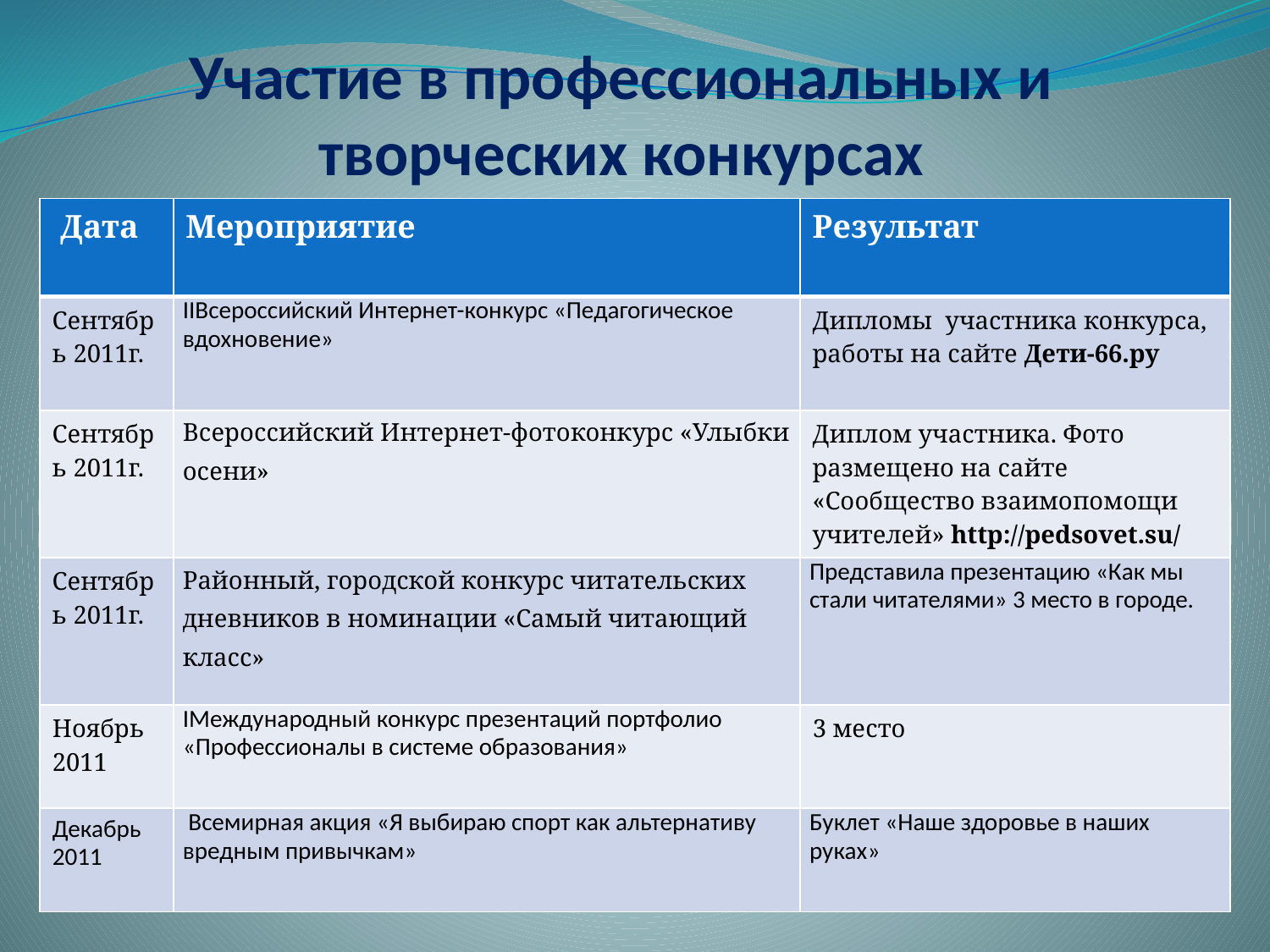

# Участие в профессиональных и творческих конкурсах
| Дата | Мероприятие | Результат |
| --- | --- | --- |
| Сентябрь 2011г. | IIВсероссийский Интернет-конкурс «Педагогическое вдохновение» | Дипломы участника конкурса, работы на сайте Дети-66.ру |
| Сентябрь 2011г. | Всероссийский Интернет-фотоконкурс «Улыбки осени» | Диплом участника. Фото размещено на сайте «Сообщество взаимопомощи учителей» http://pedsovet.su/ |
| Сентябрь 2011г. | Районный, городской конкурс читательских дневников в номинации «Самый читающий класс» | Представила презентацию «Как мы стали читателями» 3 место в городе. |
| Ноябрь 2011 | IМеждународный конкурс презентаций портфолио «Профессионалы в системе образования» | 3 место |
| Декабрь 2011 | Всемирная акция «Я выбираю спорт как альтернативу вредным привычкам» | Буклет «Наше здоровье в наших руках» |